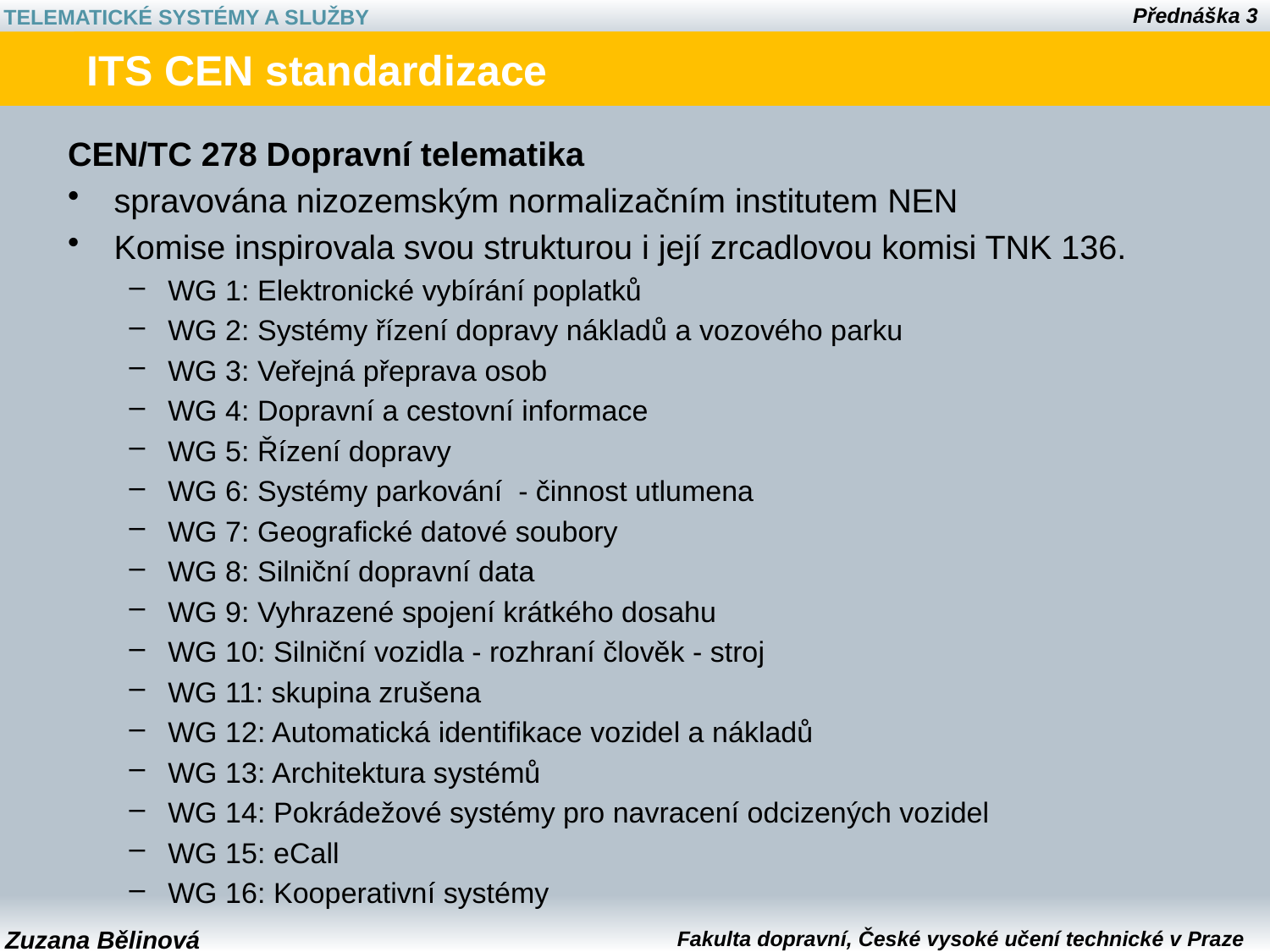

# ITS CEN standardizace
CEN/TC 278 Dopravní telematika
spravována nizozemským normalizačním institutem NEN
Komise inspirovala svou strukturou i její zrcadlovou komisi TNK 136.
WG 1: Elektronické vybírání poplatků
WG 2: Systémy řízení dopravy nákladů a vozového parku
WG 3: Veřejná přeprava osob
WG 4: Dopravní a cestovní informace
WG 5: Řízení dopravy
WG 6: Systémy parkování  - činnost utlumena
WG 7: Geografické datové soubory
WG 8: Silniční dopravní data
WG 9: Vyhrazené spojení krátkého dosahu
WG 10: Silniční vozidla - rozhraní člověk - stroj
WG 11: skupina zrušena
WG 12: Automatická identifikace vozidel a nákladů
WG 13: Architektura systémů
WG 14: Pokrádežové systémy pro navracení odcizených vozidel
WG 15: eCall
WG 16: Kooperativní systémy